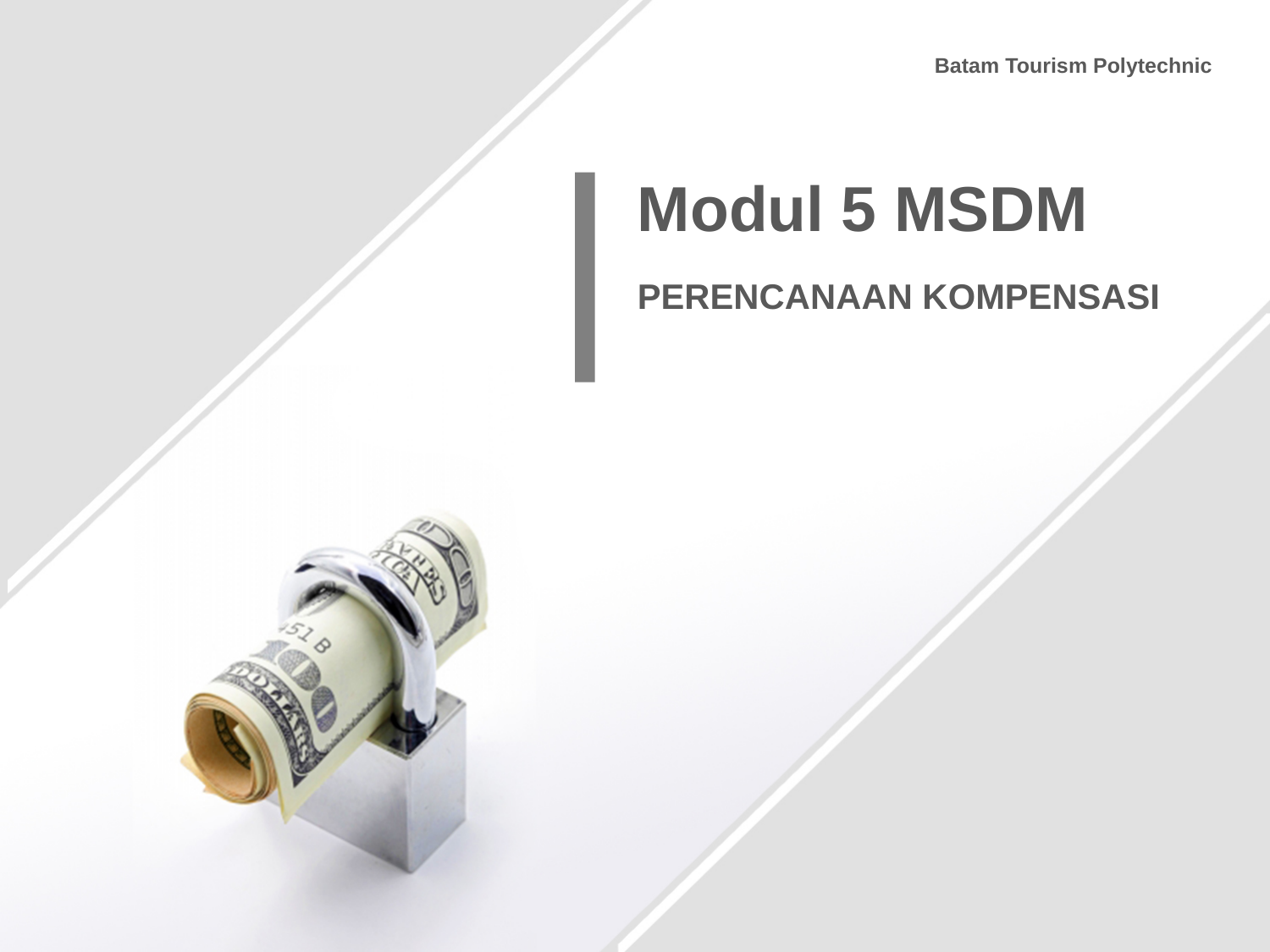

Batam Tourism Polytechnic
Modul 5 MSDM

PERENCANAAN KOMPENSASI